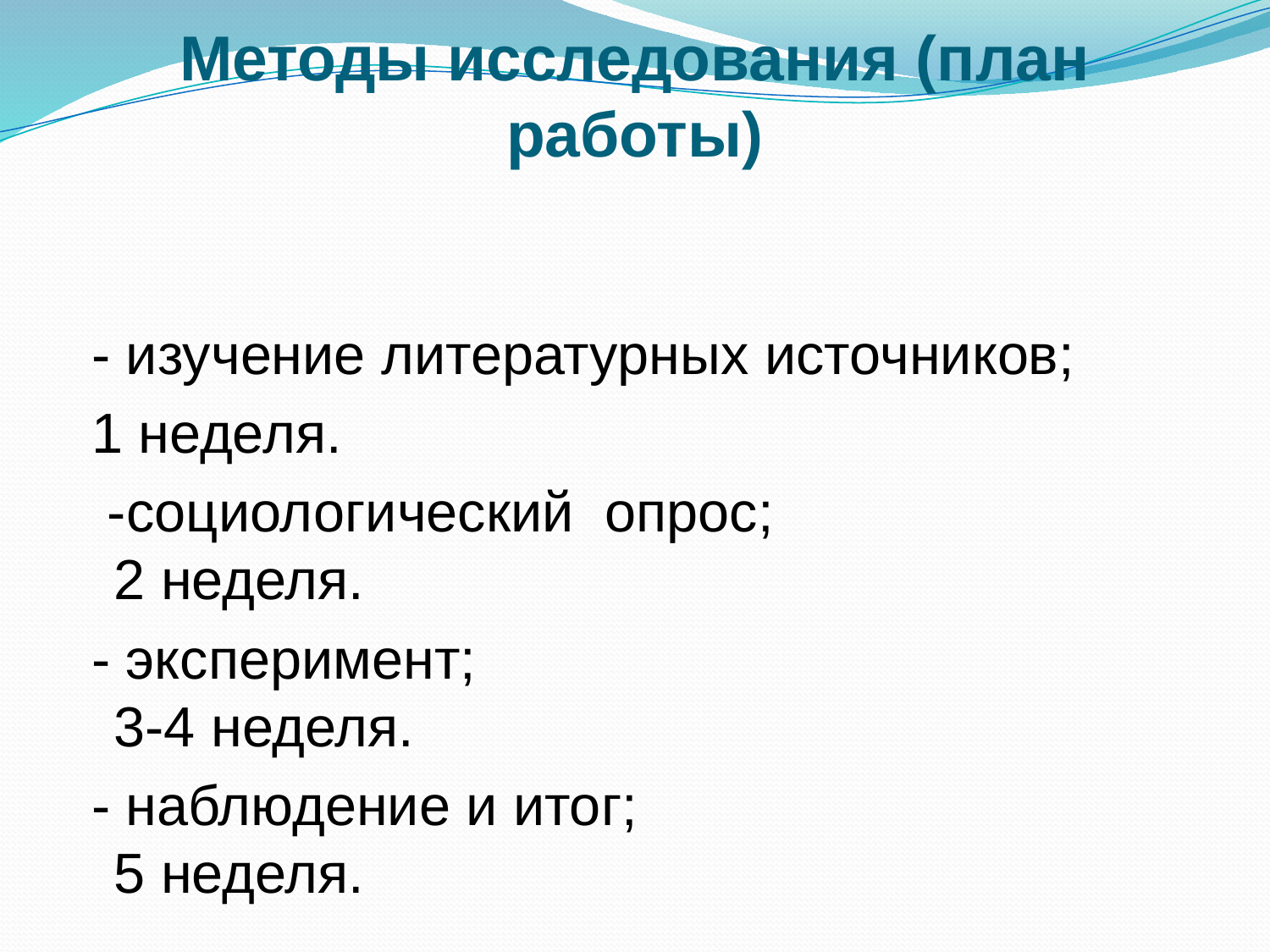

# Методы исследования (план работы)

 - изучение литературных источников;
 1 неделя.
  -социологический  опрос;                          2 неделя.
 - эксперимент;                                             3-4 неделя.
 - наблюдение и итог;                                    5 неделя.